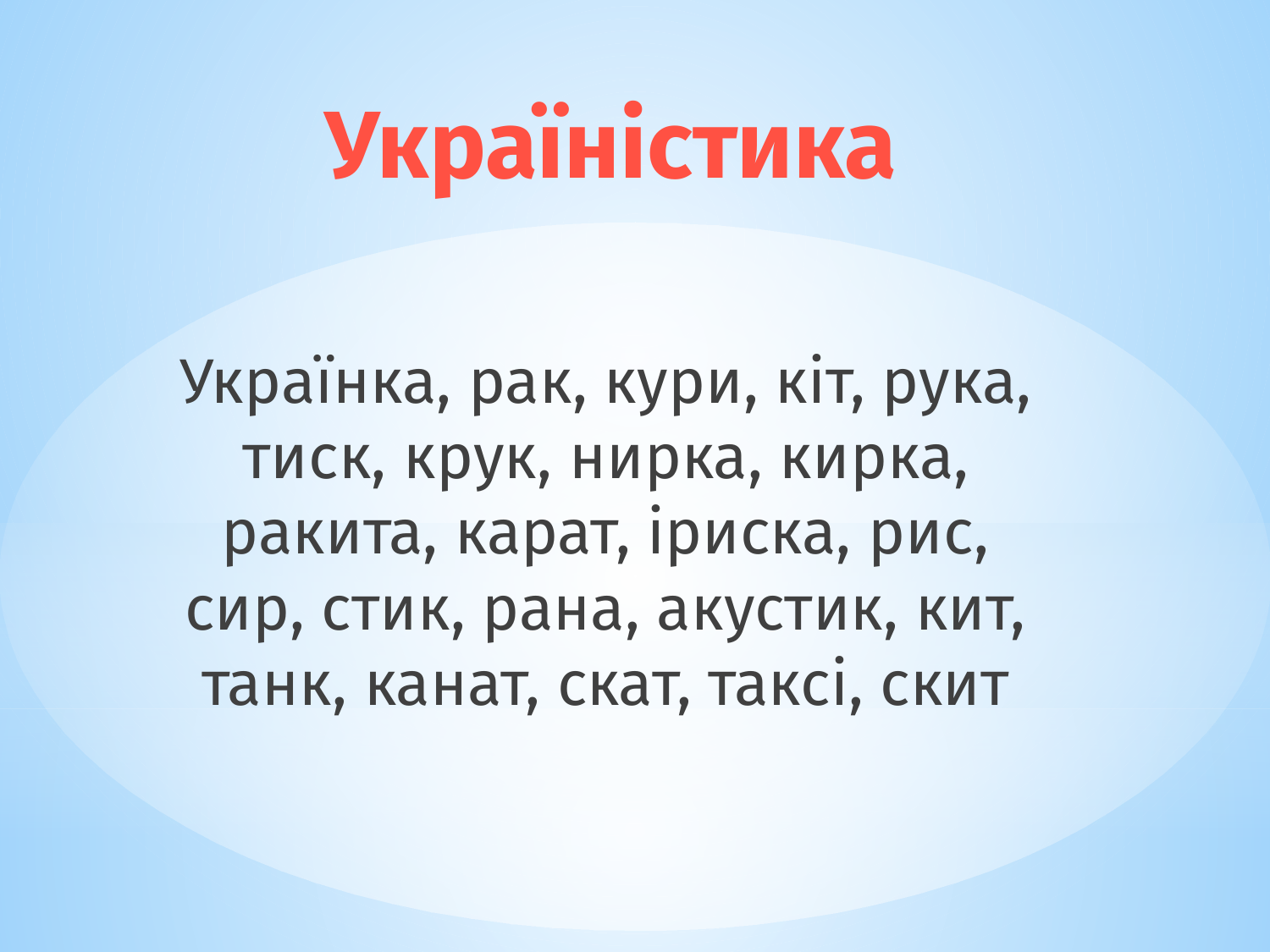

Україністика

Українка, рак, кури, кіт, рука, тиск, крук, нирка, кирка, ракита, карат, іриска, рис, сир, стик, рана, акустик, кит, танк, канат, скат, таксі, скит
#